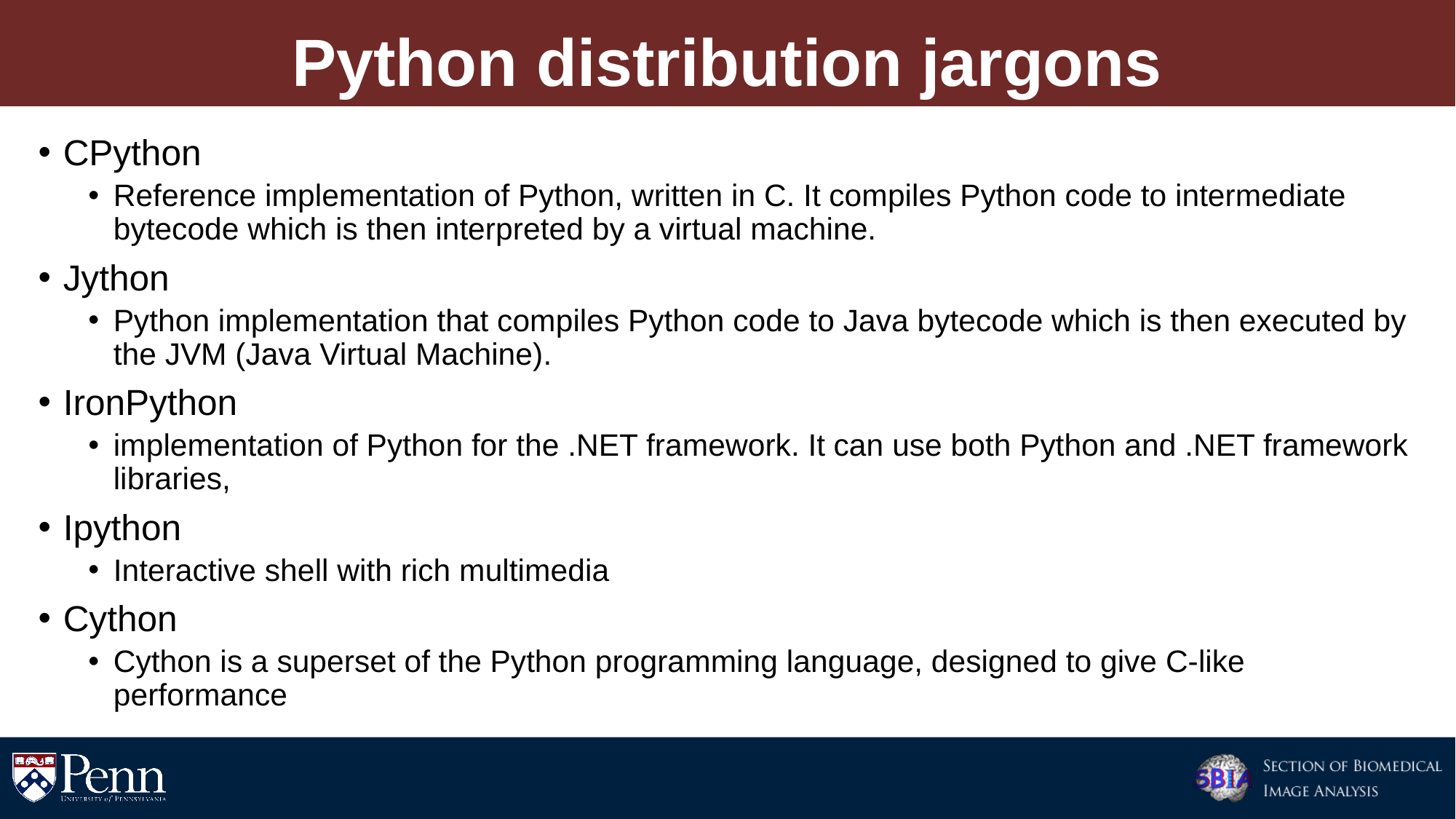

# Python distribution jargons
CPython
Reference implementation of Python, written in C. It compiles Python code to intermediate bytecode which is then interpreted by a virtual machine.
Jython
Python implementation that compiles Python code to Java bytecode which is then executed by the JVM (Java Virtual Machine).
IronPython
implementation of Python for the .NET framework. It can use both Python and .NET framework libraries,
Ipython
Interactive shell with rich multimedia
Cython
Cython is a superset of the Python programming language, designed to give C-like performance